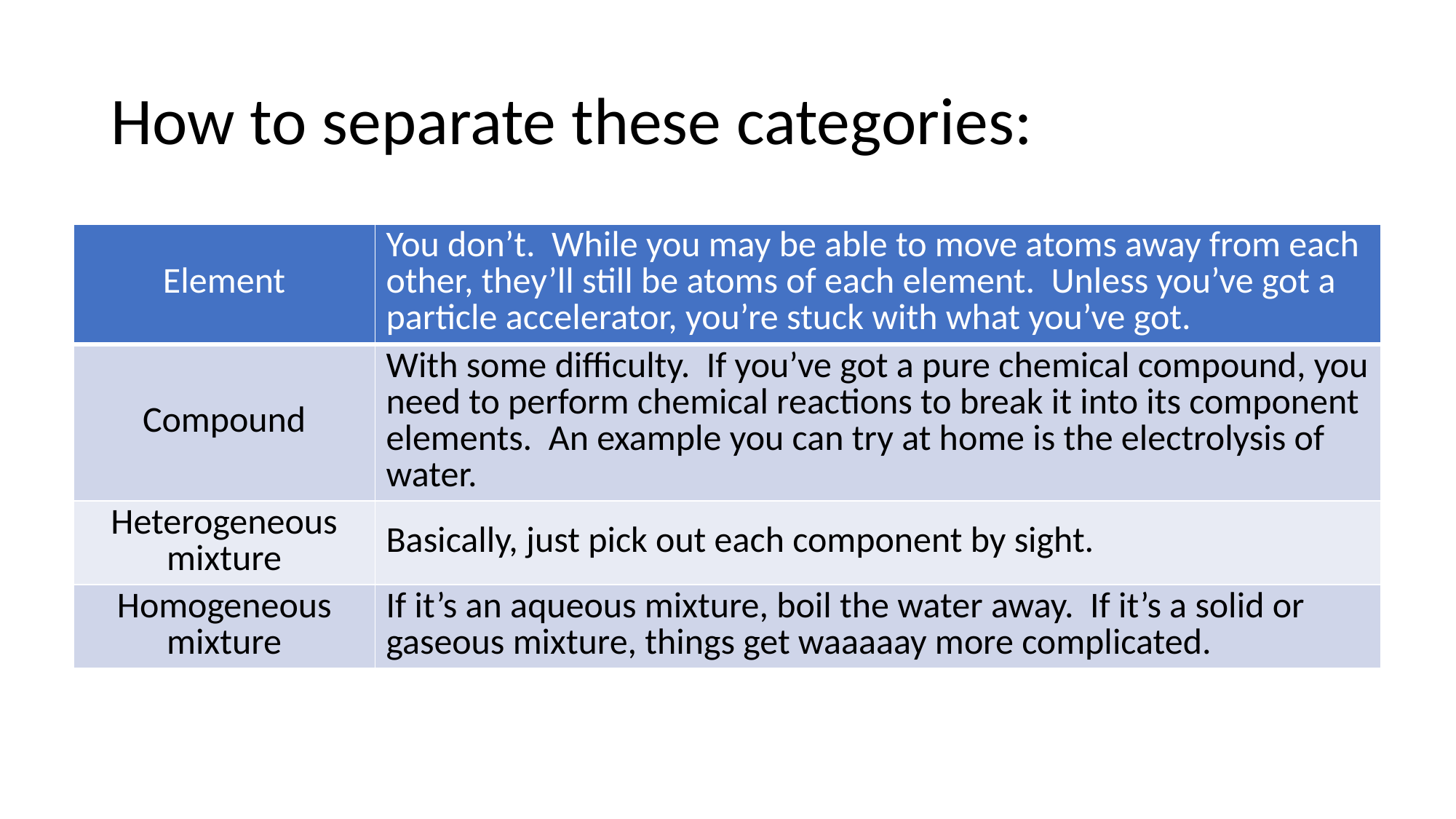

# How to separate these categories:
| Element | You don’t. While you may be able to move atoms away from each other, they’ll still be atoms of each element. Unless you’ve got a particle accelerator, you’re stuck with what you’ve got. |
| --- | --- |
| Compound | With some difficulty. If you’ve got a pure chemical compound, you need to perform chemical reactions to break it into its component elements. An example you can try at home is the electrolysis of water. |
| Heterogeneous mixture | Basically, just pick out each component by sight. |
| Homogeneous mixture | If it’s an aqueous mixture, boil the water away. If it’s a solid or gaseous mixture, things get waaaaay more complicated. |